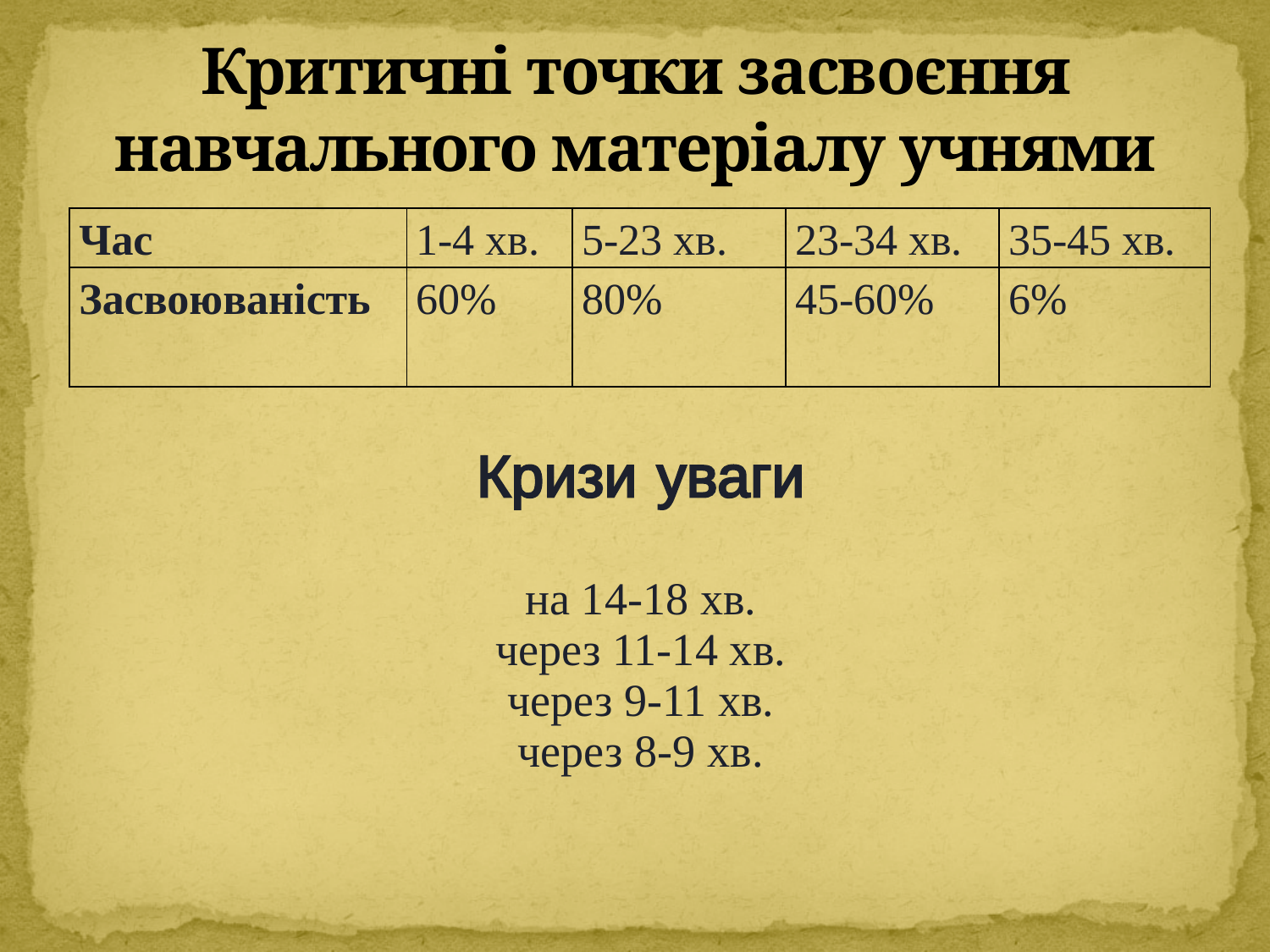

# Критичні точки засвоєння навчального матеріалу учнями
| Час | 1-4 хв. | 5-23 хв. | 23-34 хв. | 35-45 хв. |
| --- | --- | --- | --- | --- |
| Засвоюваність | 60% | 80% | 45-60% | 6% |
Кризи уваги

на 14-18 хв.
через 11-14 хв.
через 9-11 хв.
через 8-9 хв.